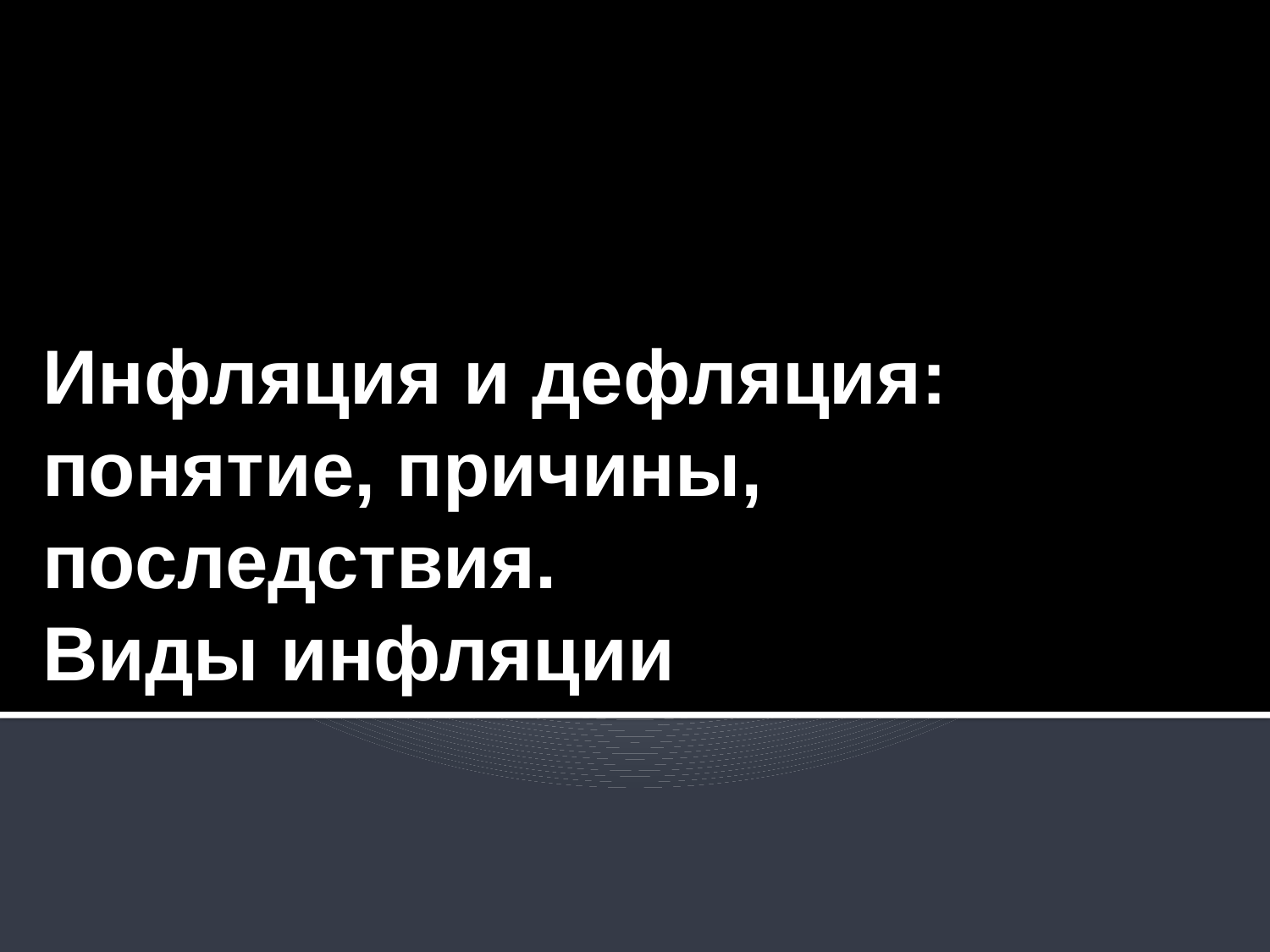

# Инфляция и дефляция: понятие, причины, последствия. Виды инфляции